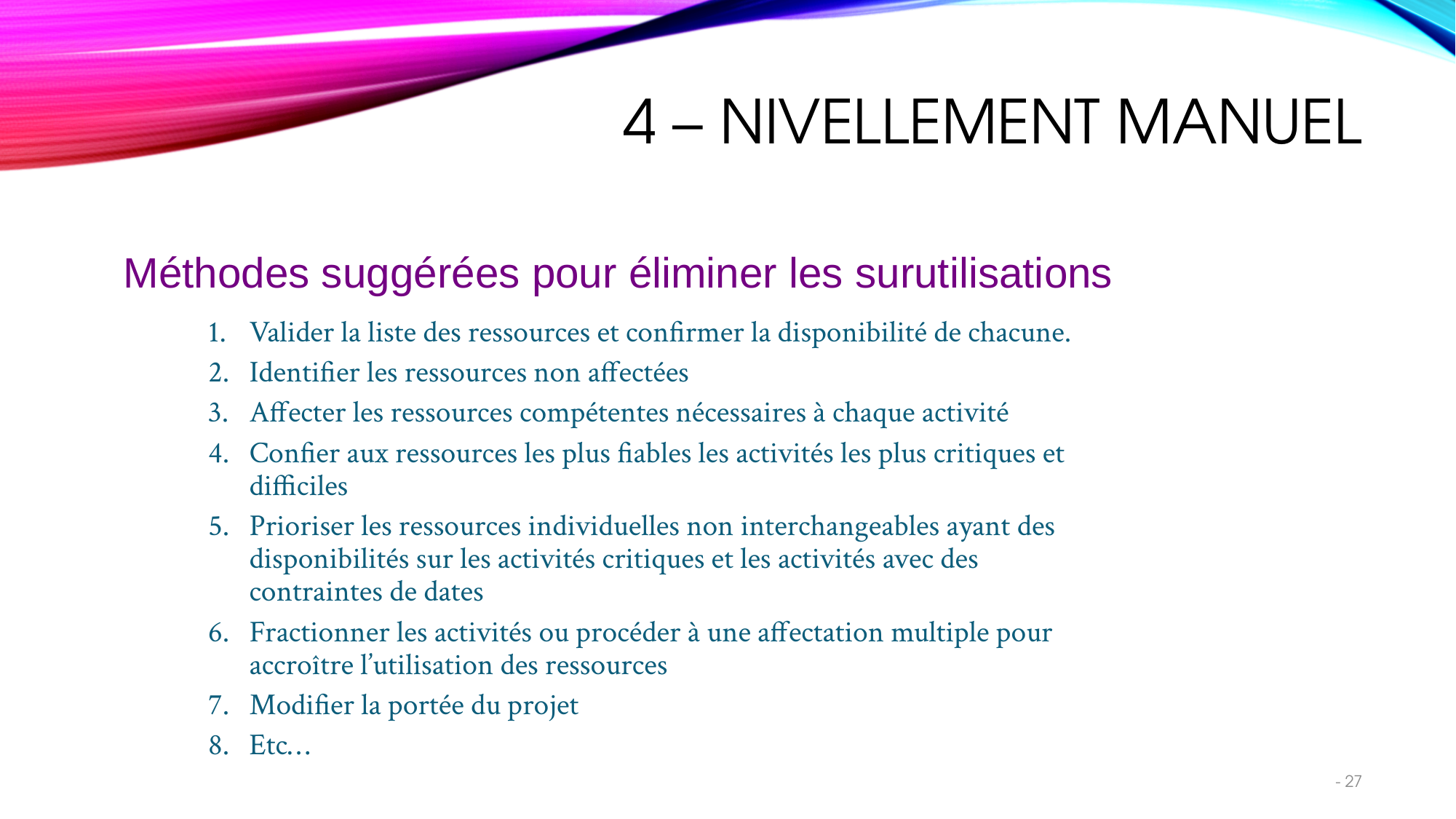

# 4 – Nivellement Manuel
Méthodes suggérées pour éliminer les surutilisations
Valider la liste des ressources et confirmer la disponibilité de chacune.
Identifier les ressources non affectées
Affecter les ressources compétentes nécessaires à chaque activité
Confier aux ressources les plus fiables les activités les plus critiques et difficiles
Prioriser les ressources individuelles non interchangeables ayant des disponibilités sur les activités critiques et les activités avec des contraintes de dates
Fractionner les activités ou procéder à une affectation multiple pour accroître l’utilisation des ressources
Modifier la portée du projet
Etc…

27